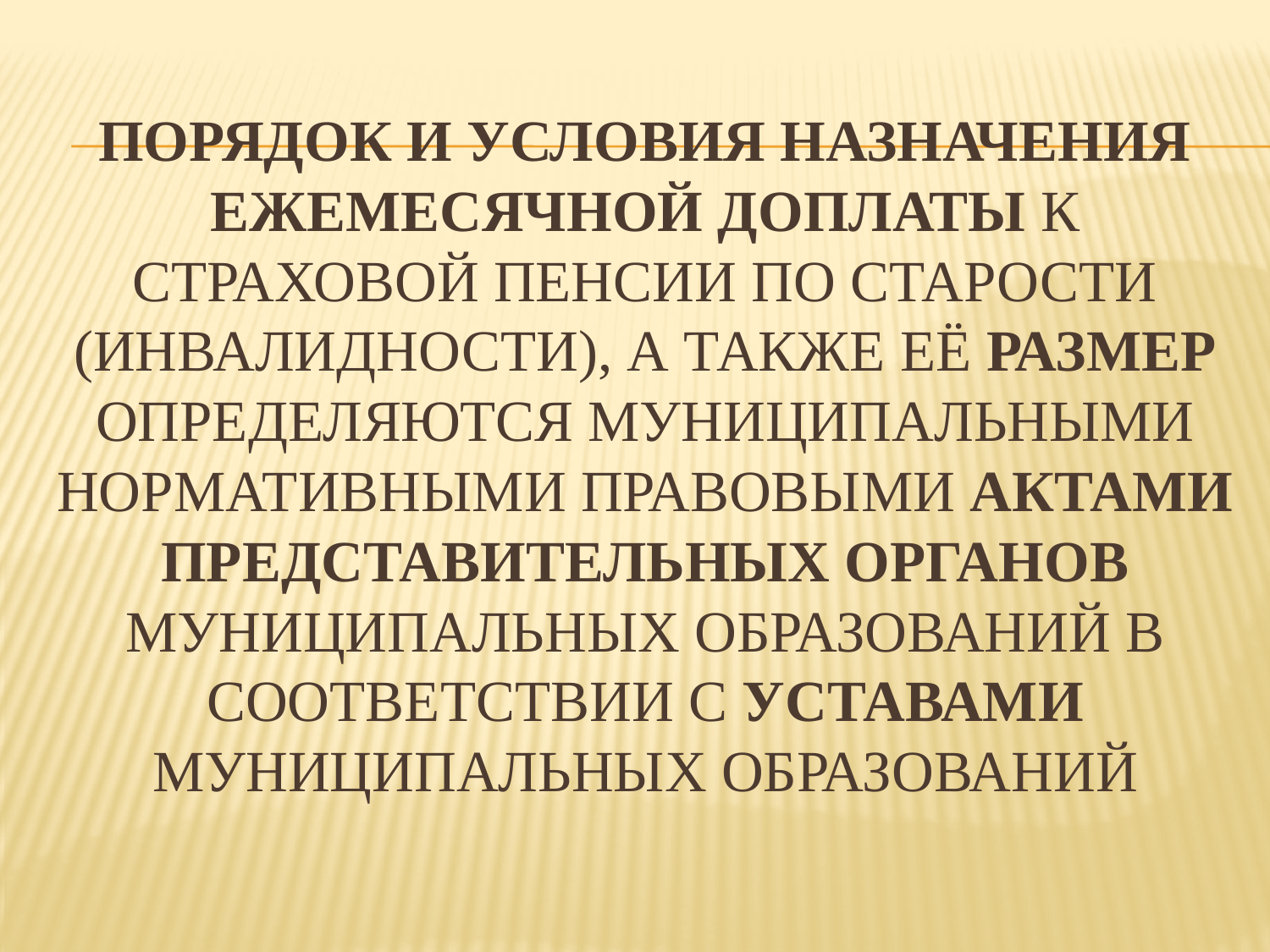

# Порядок и условия назначения ежемесячной доплаты к страховой пенсии по старости (инвалидности), а также её размер определяются муниципальными нормативными правовыми актами представительных органов муниципальных образований в соответствии с Уставами муниципальных образований